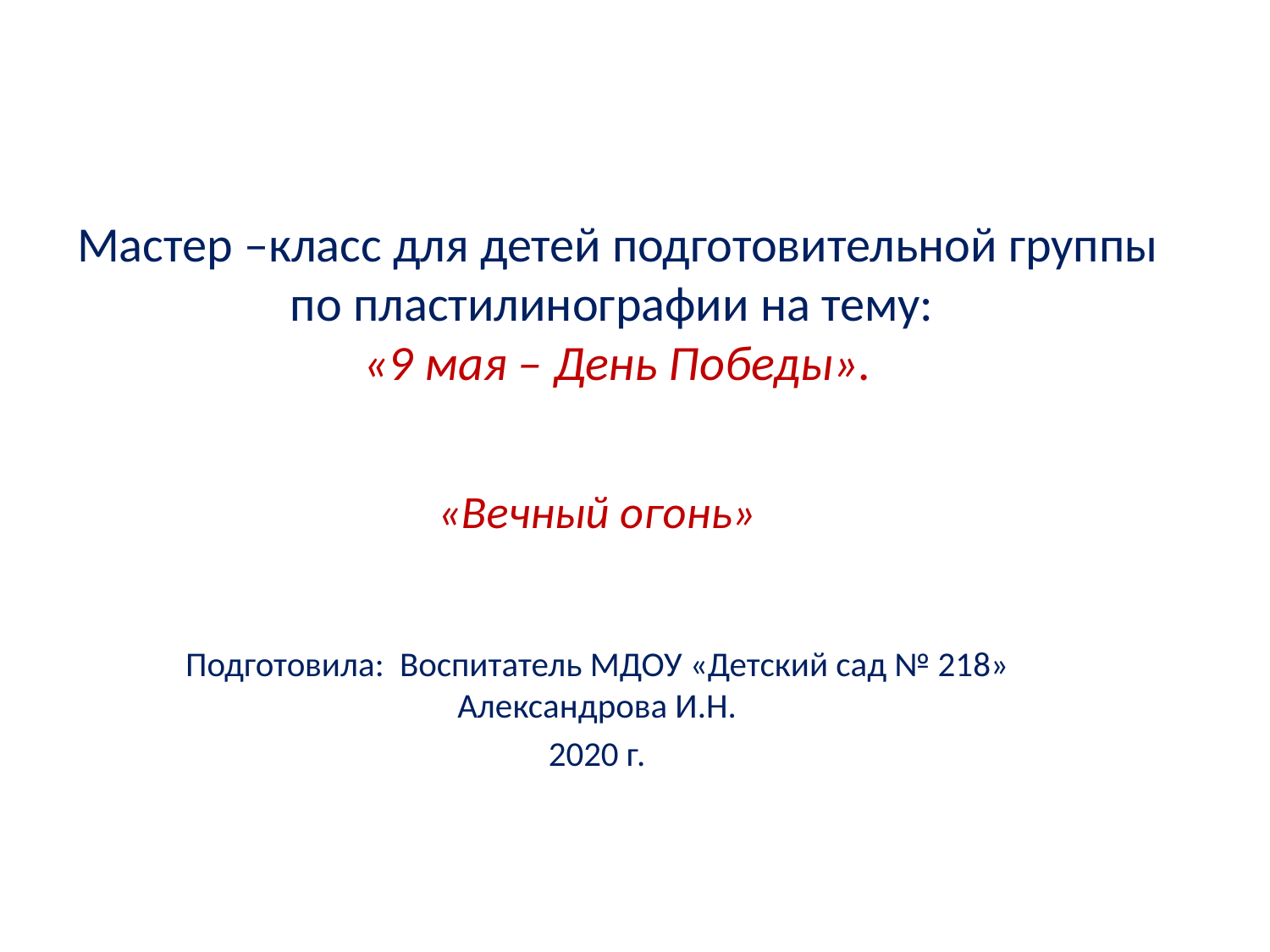

# Мастер –класс для детей подготовительной группы по пластилинографии на тему: «9 мая – День Победы».
«Вечный огонь»

Подготовила:  Воспитатель МДОУ «Детский сад № 218» Александрова И.Н.
2020 г.